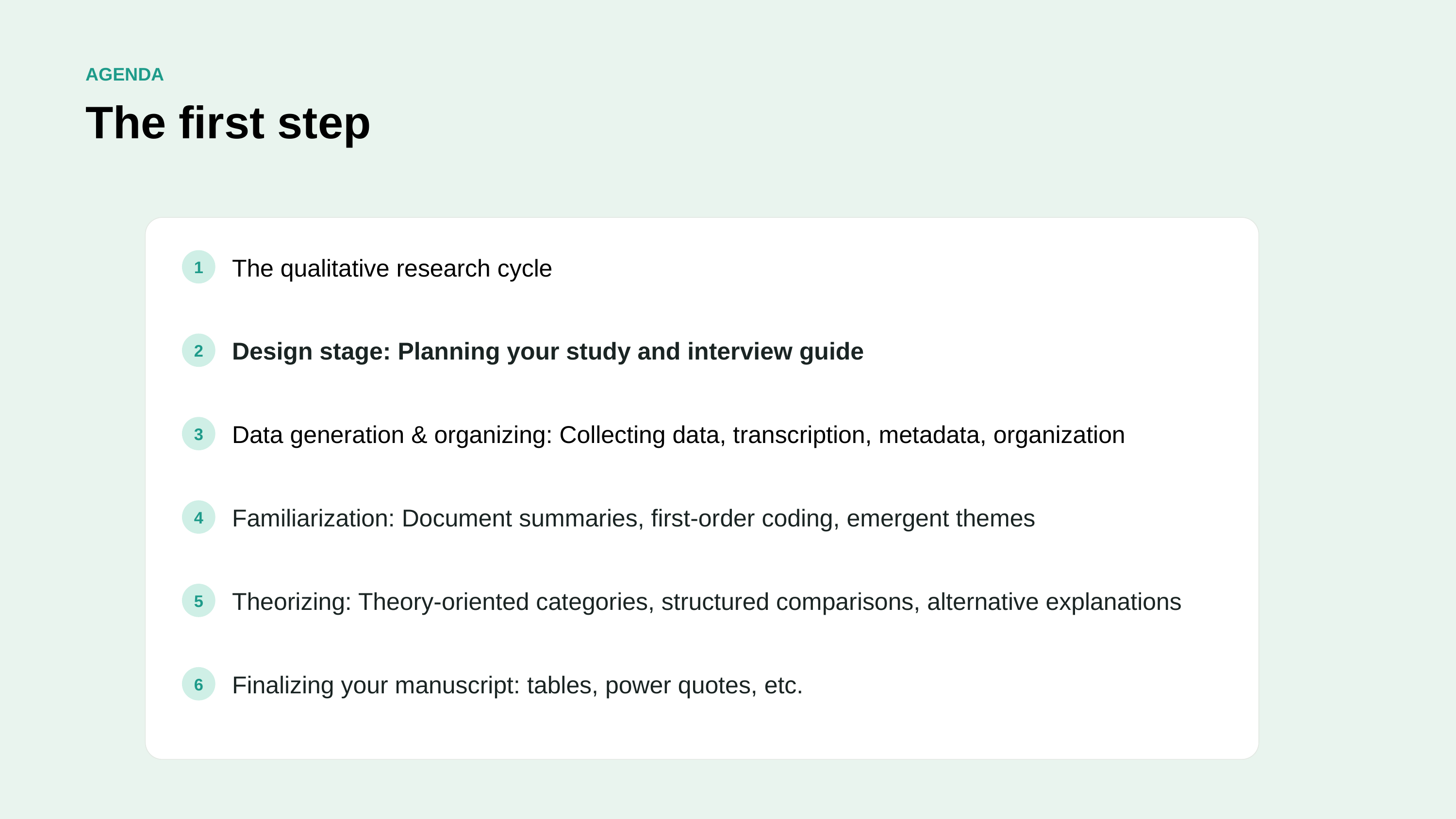

AGENDA
The first step

1
The qualitative research cycle

2
Design stage: Planning your study and interview guide

3
Data generation & organizing: Collecting data, transcription, metadata, organization

4
Familiarization: Document summaries, first-order coding, emergent themes

5
Theorizing: Theory-oriented categories, structured comparisons, alternative explanations

6
Finalizing your manuscript: tables, power quotes, etc.